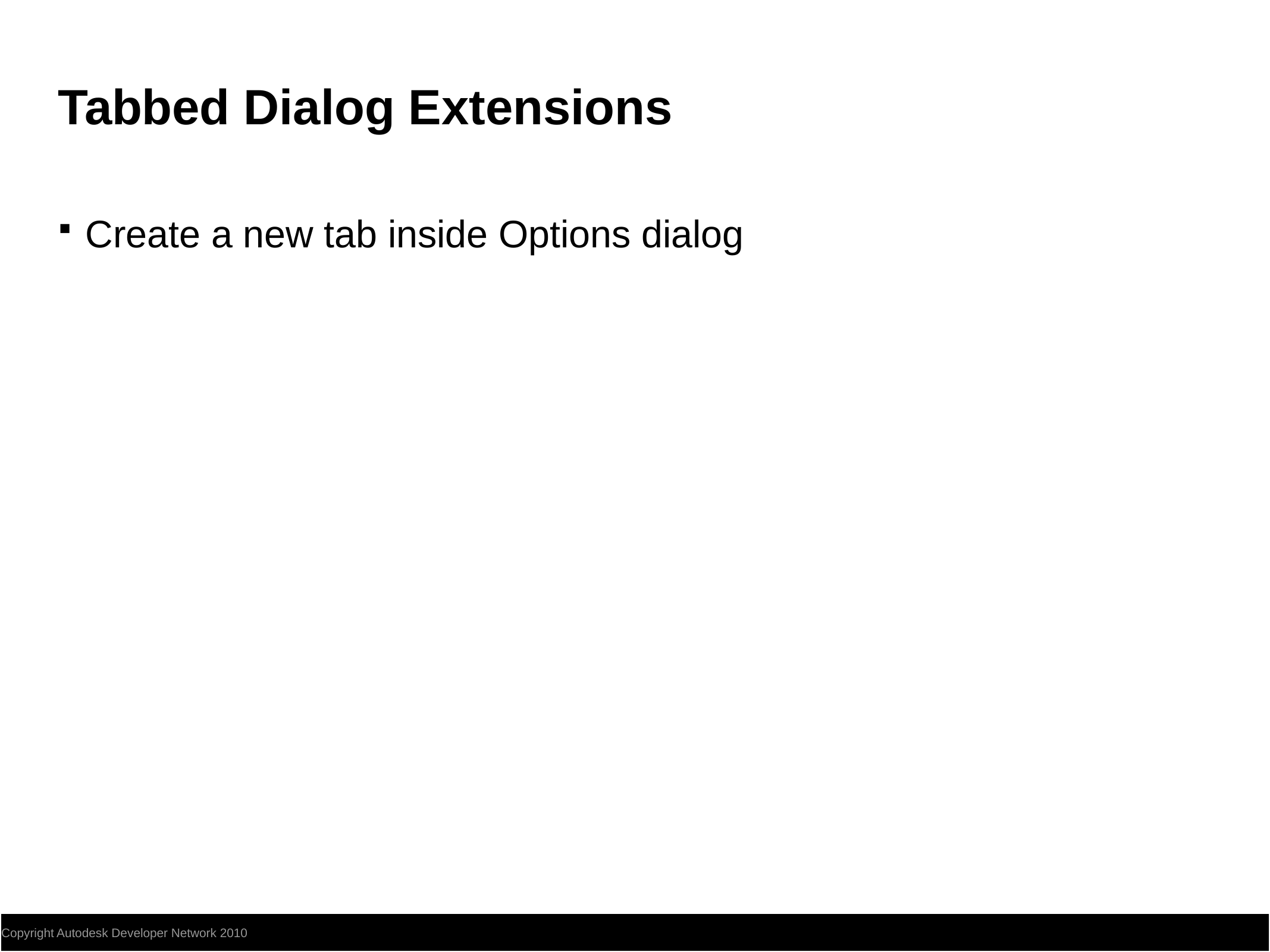

# Tabbed Dialog Extensions
Create a new tab inside Options dialog